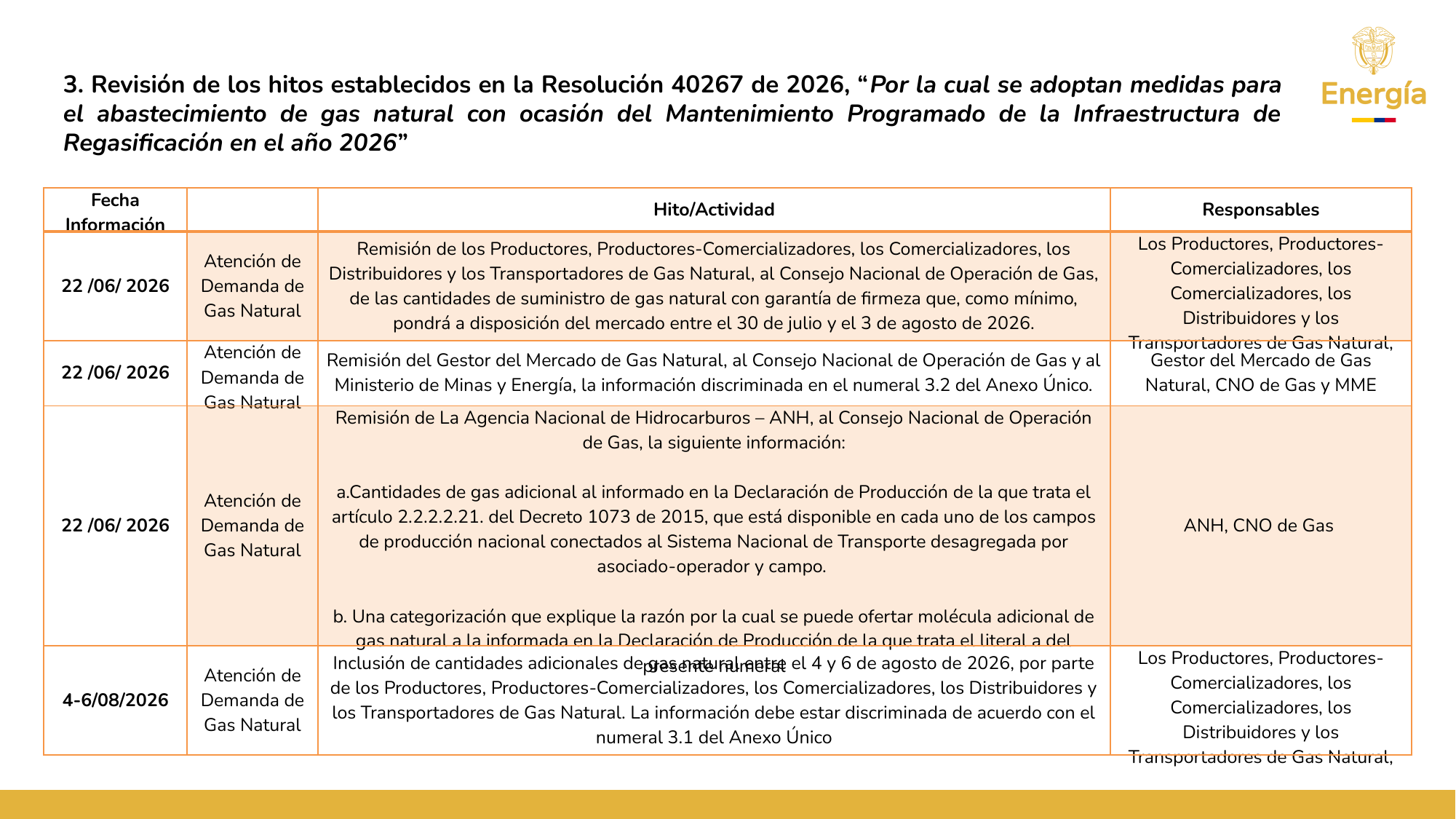

3. Revisión de los hitos establecidos en la Resolución 40267 de 2026, “Por la cual se adoptan medidas para el abastecimiento de gas natural con ocasión del Mantenimiento Programado de la Infraestructura de Regasificación en el año 2026”
| Fecha Información |  | Hito/Actividad | Responsables |
| --- | --- | --- | --- |
| 22 /06/ 2026 | Atención de Demanda de Gas Natural | Remisión de los Productores, Productores-Comercializadores, los Comercializadores, los Distribuidores y los Transportadores de Gas Natural, al Consejo Nacional de Operación de Gas, de las cantidades de suministro de gas natural con garantía de firmeza que, como mínimo, pondrá a disposición del mercado entre el 30 de julio y el 3 de agosto de 2026. | Los Productores, Productores-Comercializadores, los Comercializadores, los Distribuidores y los Transportadores de Gas Natural, |
| 22 /06/ 2026 | Atención de Demanda de Gas Natural | Remisión del Gestor del Mercado de Gas Natural, al Consejo Nacional de Operación de Gas y al Ministerio de Minas y Energía, la información discriminada en el numeral 3.2 del Anexo Único. | Gestor del Mercado de Gas Natural, CNO de Gas y MME |
| 22 /06/ 2026 | Atención de Demanda de Gas Natural | Remisión de La Agencia Nacional de Hidrocarburos – ANH, al Consejo Nacional de Operación de Gas, la siguiente información: a.Cantidades de gas adicional al informado en la Declaración de Producción de la que trata el artículo 2.2.2.2.21. del Decreto 1073 de 2015, que está disponible en cada uno de los campos de producción nacional conectados al Sistema Nacional de Transporte desagregada por asociado-operador y campo. b. Una categorización que explique la razón por la cual se puede ofertar molécula adicional de gas natural a la informada en la Declaración de Producción de la que trata el literal a del presente numeral | ANH, CNO de Gas |
| 4-6/08/2026 | Atención de Demanda de Gas Natural | Inclusión de cantidades adicionales de gas natural entre el 4 y 6 de agosto de 2026, por parte de los Productores, Productores-Comercializadores, los Comercializadores, los Distribuidores y los Transportadores de Gas Natural. La información debe estar discriminada de acuerdo con el numeral 3.1 del Anexo Único | Los Productores, Productores-Comercializadores, los Comercializadores, los Distribuidores y los Transportadores de Gas Natural, |